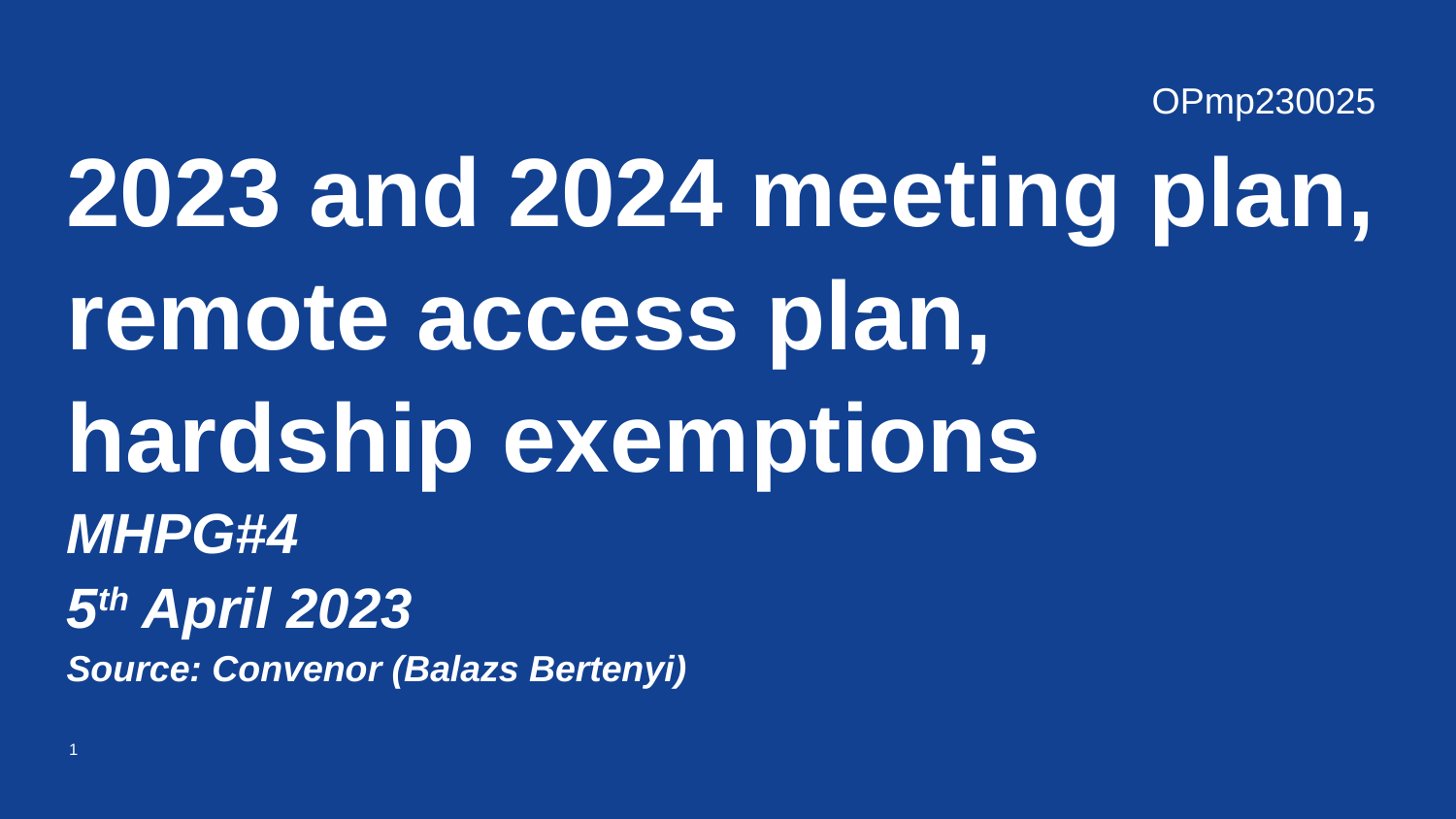

OPmp230025
2023 and 2024 meeting plan,
remote access plan,
hardship exemptions
MHPG#4
5th April 2023
Source: Convenor (Balazs Bertenyi)